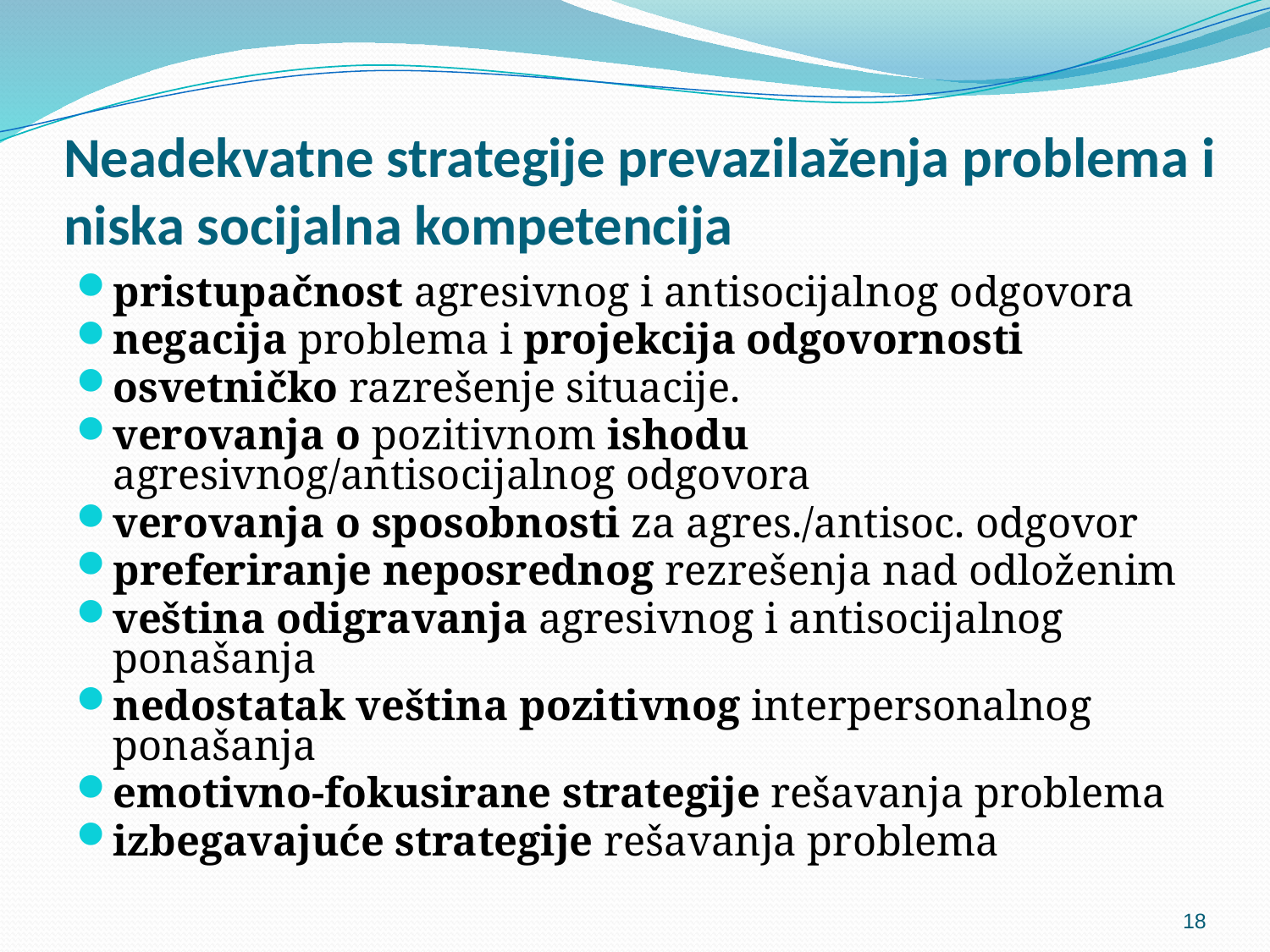

# Neadekvatne strategije prevazilaženja problema i niska socijalna kompetencija
pristupačnost agresivnog i antisocijalnog odgovora
negacija problema i projekcija odgovornosti
osvetničko razrešenje situacije.
verovanja o pozitivnom ishodu agresivnog/antisocijalnog odgovora
verovanja o sposobnosti za agres./antisoc. odgovor
preferiranje neposrednog rezrešenja nad odloženim
veština odigravanja agresivnog i antisocijalnog ponašanja
nedostatak veština pozitivnog interpersonalnog ponašanja
emotivno-fokusirane strategije rešavanja problema
izbegavajuće strategije rešavanja problema
18